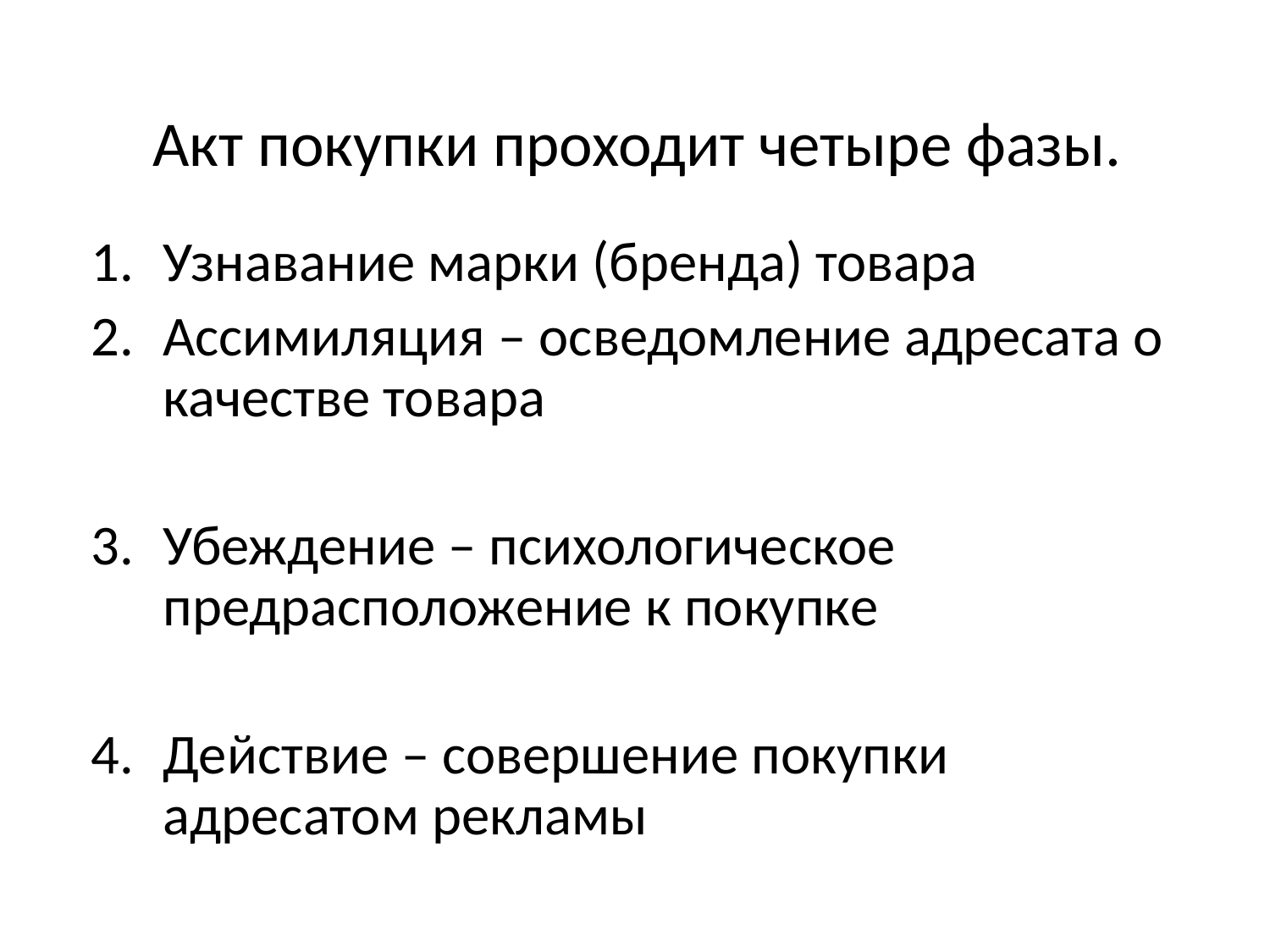

Акт покупки проходит четыре фазы.
Узнавание марки (бренда) товара
Ассимиляция – осведомление адресата о качестве товара

Убеждение – психологическое предрасположение к покупке

Действие – совершение покупки адресатом рекламы